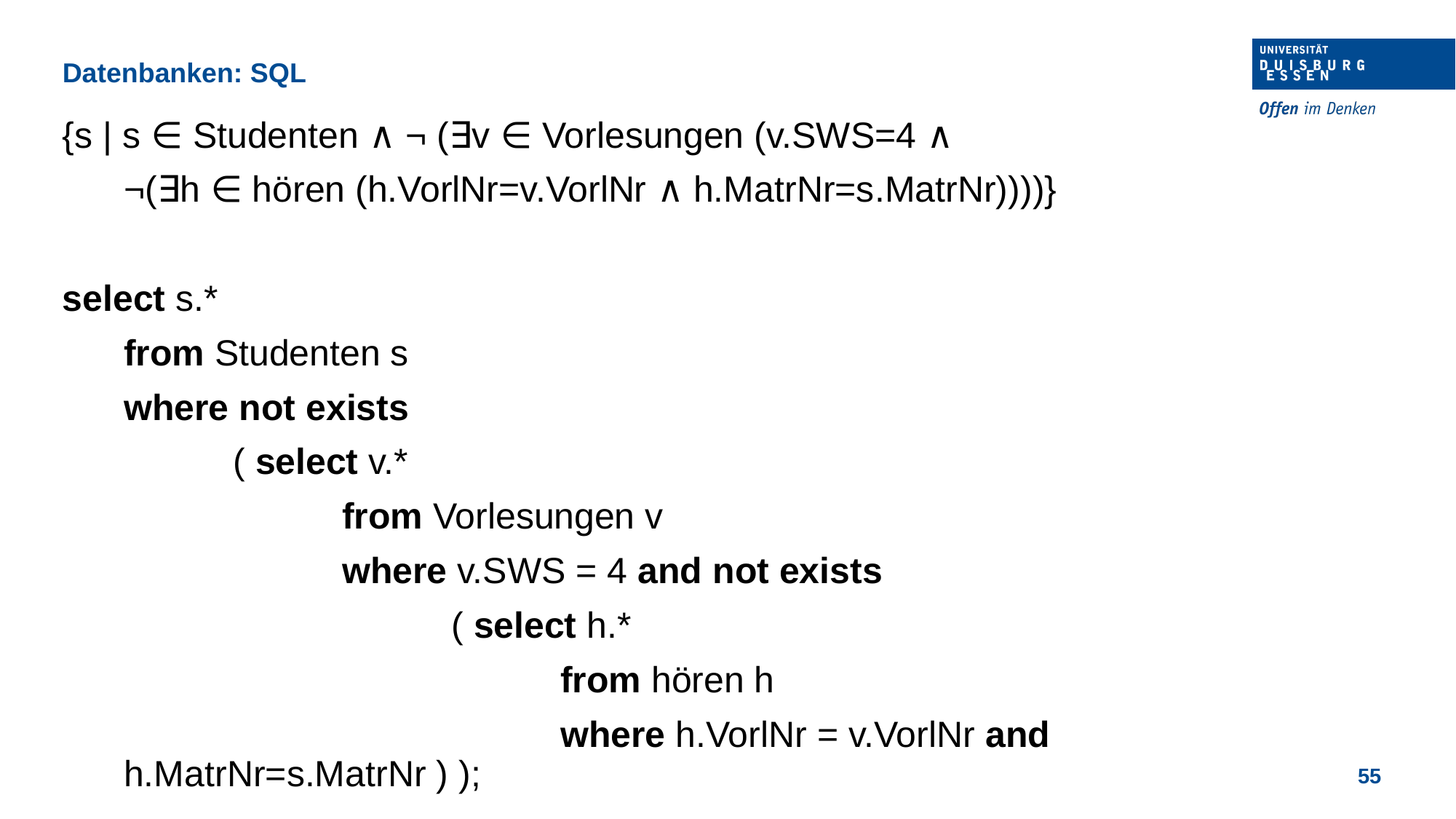

Datenbanken: SQL
{s | s ∈ Studenten ∧ ¬ (∃v ∈ Vorlesungen (v.SWS=4 ∧
	¬(∃h ∈ hören (h.VorlNr=v.VorlNr ∧ h.MatrNr=s.MatrNr))))}

select s.*
	from Studenten s
	where not exists
		( select v.*
			from Vorlesungen v
			where v.SWS = 4 and not exists
				( select h.*
					from hören h
					where h.VorlNr = v.VorlNr and h.MatrNr=s.MatrNr ) );
55